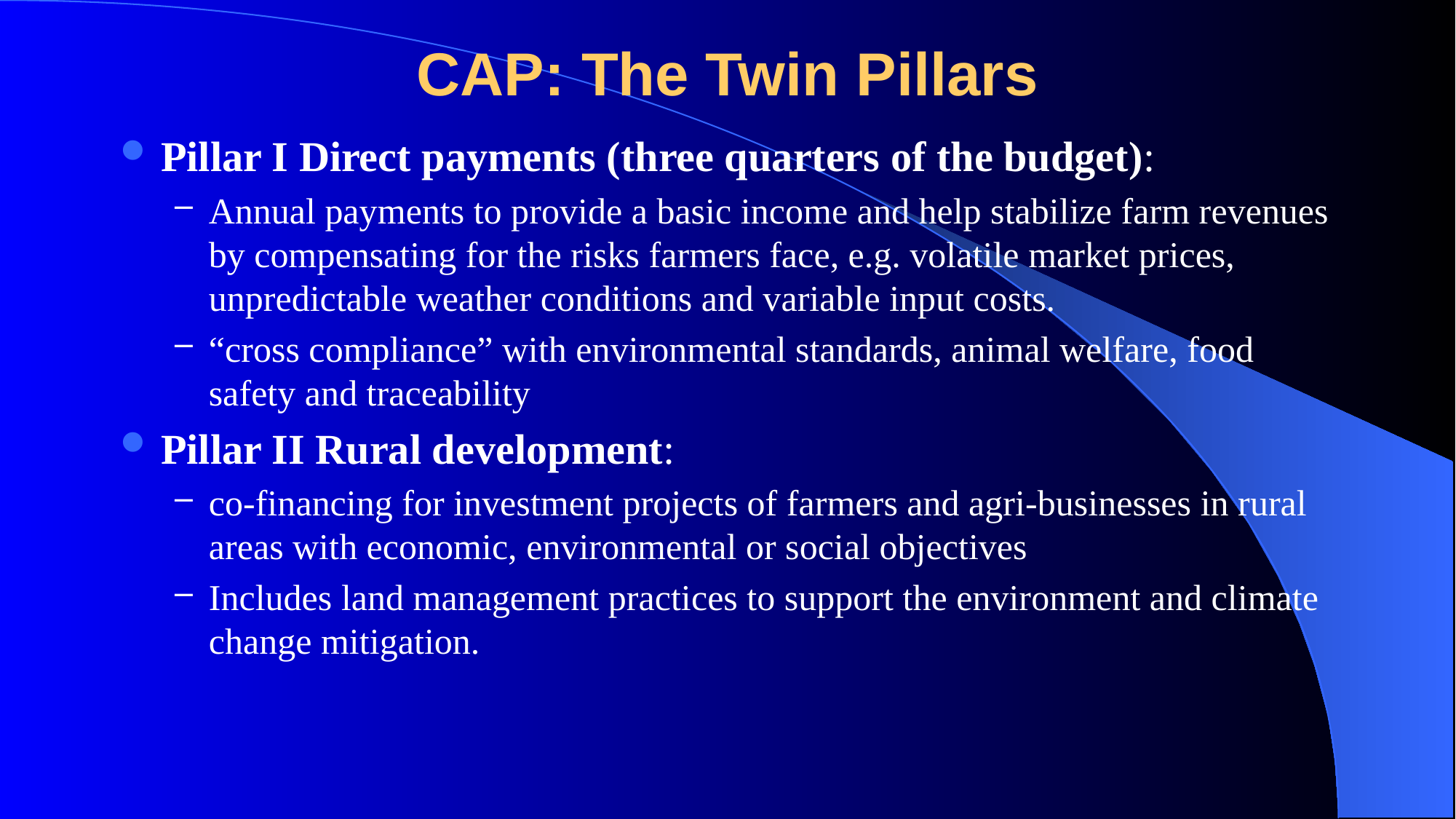

# CAP: The Twin Pillars
Pillar I Direct payments (three quarters of the budget):
Annual payments to provide a basic income and help stabilize farm revenues by compensating for the risks farmers face, e.g. volatile market prices, unpredictable weather conditions and variable input costs.
“cross compliance” with environmental standards, animal welfare, food safety and traceability
Pillar II Rural development:
co-financing for investment projects of farmers and agri-businesses in rural areas with economic, environmental or social objectives
Includes land management practices to support the environment and climate change mitigation.